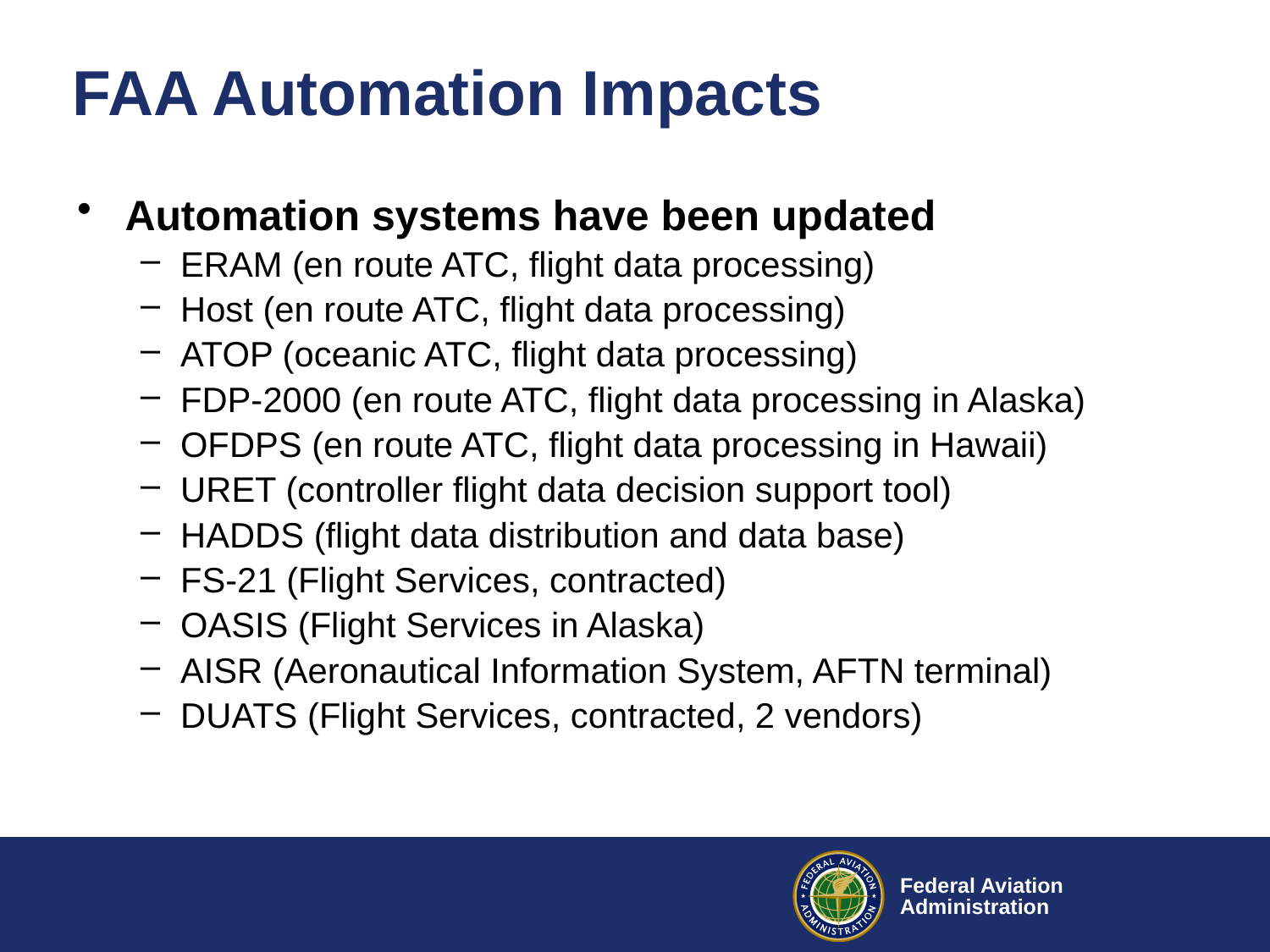

# FAA Automation Impacts
Automation systems have been updated
ERAM (en route ATC, flight data processing)
Host (en route ATC, flight data processing)
ATOP (oceanic ATC, flight data processing)
FDP-2000 (en route ATC, flight data processing in Alaska)
OFDPS (en route ATC, flight data processing in Hawaii)
URET (controller flight data decision support tool)
HADDS (flight data distribution and data base)
FS-21 (Flight Services, contracted)
OASIS (Flight Services in Alaska)
AISR (Aeronautical Information System, AFTN terminal)
DUATS (Flight Services, contracted, 2 vendors)